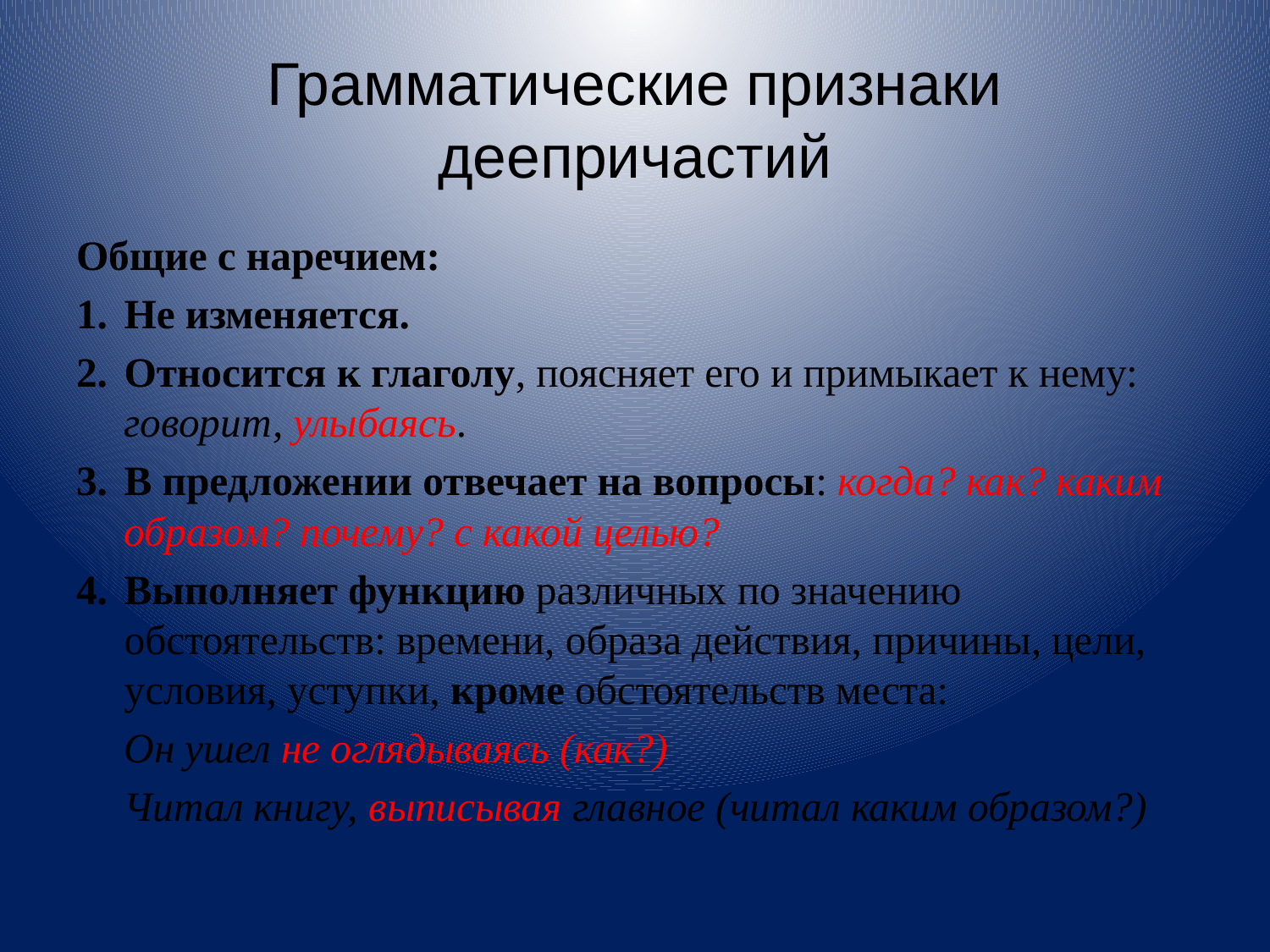

# Грамматические признаки деепричастий
Общие с наречием:
Не изменяется.
Относится к глаголу, поясняет его и примыкает к нему: говорит, улыбаясь.
В предложении отвечает на вопросы: когда? как? каким образом? почему? с какой целью?
Выполняет функцию различных по значению обстоятельств: времени, образа действия, причины, цели, условия, уступки, кроме обстоятельств места:
Он ушел не оглядываясь (как?)
Читал книгу, выписывая главное (читал каким образом?)